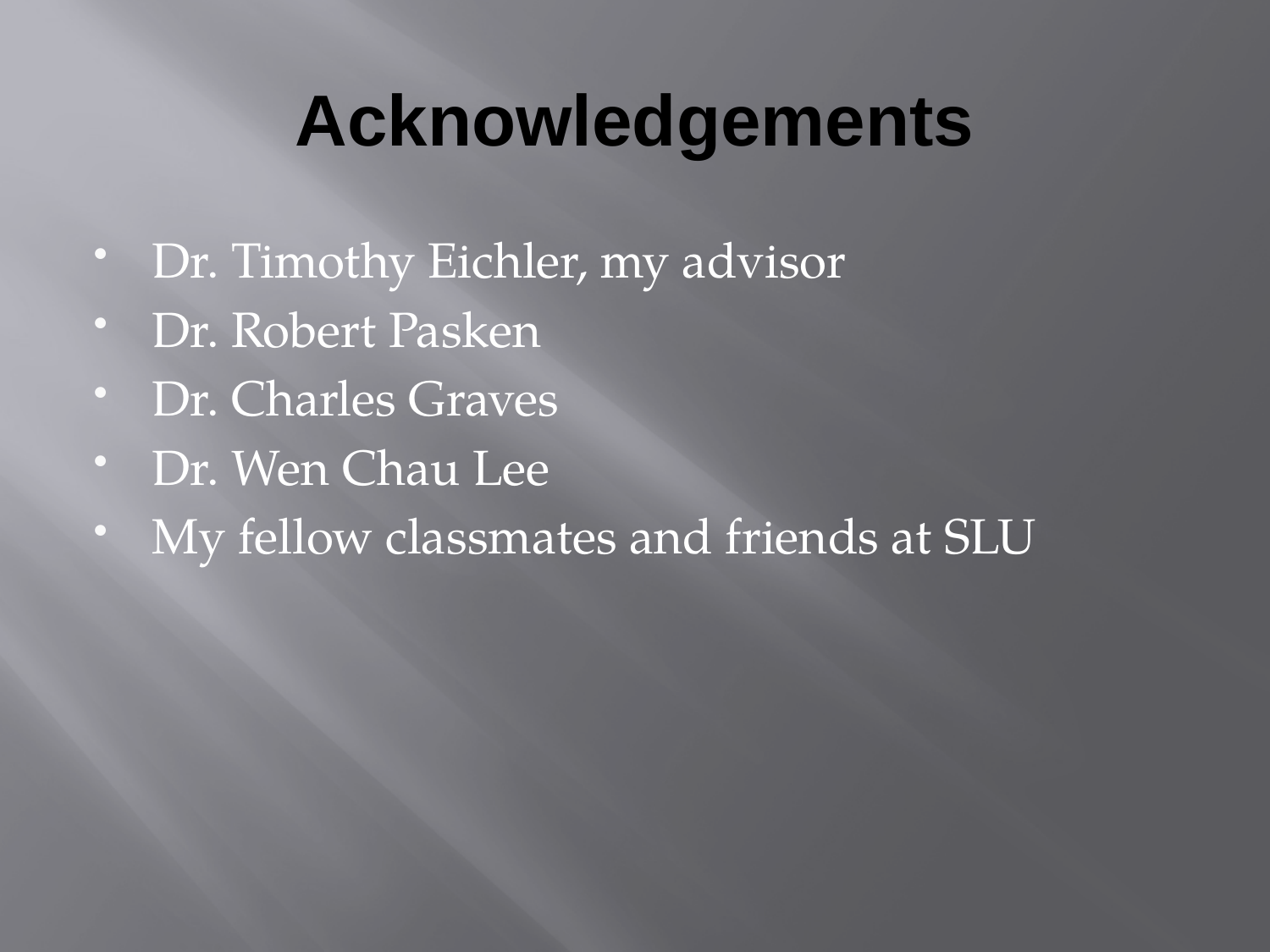

# Acknowledgements
Dr. Timothy Eichler, my advisor
Dr. Robert Pasken
Dr. Charles Graves
Dr. Wen Chau Lee
My fellow classmates and friends at SLU